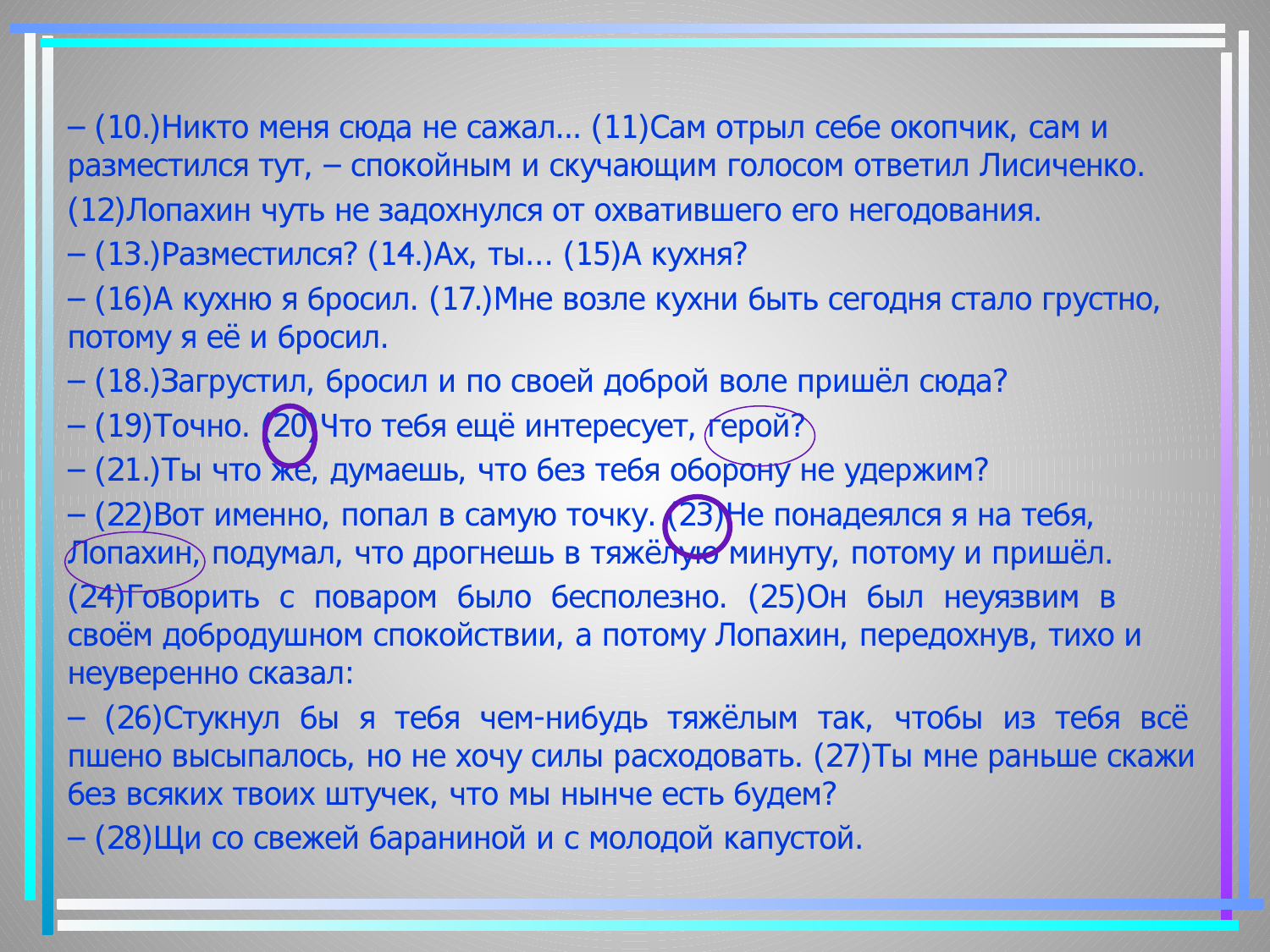

– (10.)Никто меня сюда не сажал… (11)Сам отрыл себе окопчик, сам и разместился тут, – спокойным и скучающим голосом ответил Лисиченко.
(12)Лопахин чуть не задохнулся от охватившего его негодования.
– (13.)Разместился? (14.)Ах, ты... (15)А кухня?
– (16)А кухню я бросил. (17.)Мне возле кухни быть сегодня стало грустно, потому я её и бросил.
– (18.)Загрустил, бросил и по своей доброй воле пришёл сюда?
– (19)Точно. (20)Что тебя ещё интересует, герой?
– (21.)Ты что же, думаешь, что без тебя оборону не удержим?
– (22)Вот именно, попал в самую точку. (23)Не понадеялся я на тебя, Лопахин, подумал, что дрогнешь в тяжёлую минуту, потому и пришёл.
(24)Говорить  с  поваром  было  бесполезно.  (25)Он  был  неуязвим  в  своём добродушном спокойствии, а потому Лопахин, передохнув, тихо и неуверенно сказал:
–  (26)Стукнул  бы  я  тебя  чем-нибудь  тяжёлым  так,  чтобы  из  тебя  всё  пшено высыпалось, но не хочу силы расходовать. (27)Ты мне раньше скажи без всяких твоих штучек, что мы нынче есть будем?
– (28)Щи со свежей бараниной и с молодой капустой.